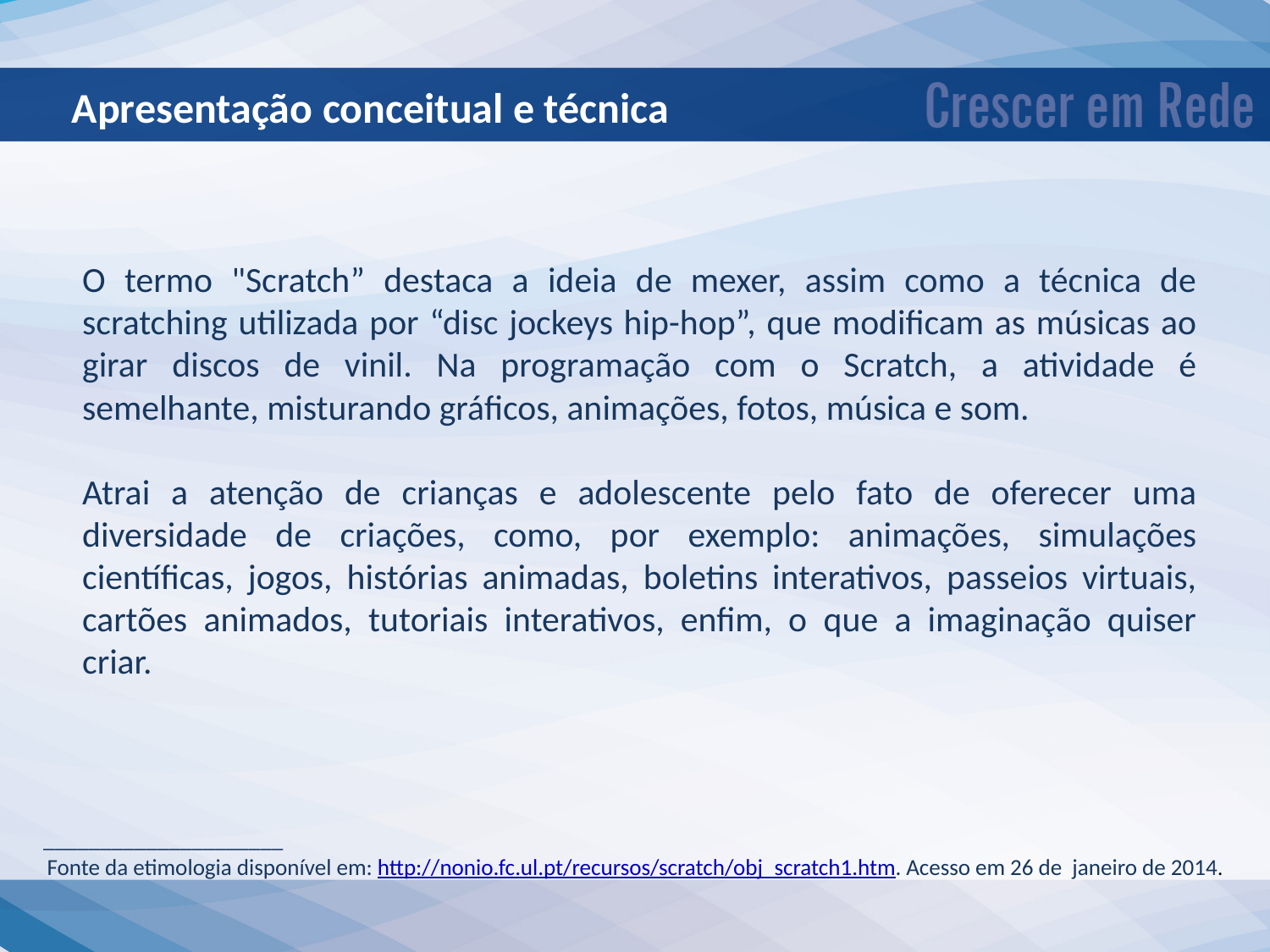

Apresentação conceitual e técnica
O termo "Scratch” destaca a ideia de mexer, assim como a técnica de scratching utilizada por “disc jockeys hip-hop”, que modificam as músicas ao girar discos de vinil. Na programação com o Scratch, a atividade é semelhante, misturando gráficos, animações, fotos, música e som.

Atrai a atenção de crianças e adolescente pelo fato de oferecer uma diversidade de criações, como, por exemplo: animações, simulações científicas, jogos, histórias animadas, boletins interativos, passeios virtuais, cartões animados, tutoriais interativos, enfim, o que a imaginação quiser criar.

      _____________________
Fonte da etimologia disponível em: http://nonio.fc.ul.pt/recursos/scratch/obj_scratch1.htm. Acesso em 26 de  janeiro de 2014.